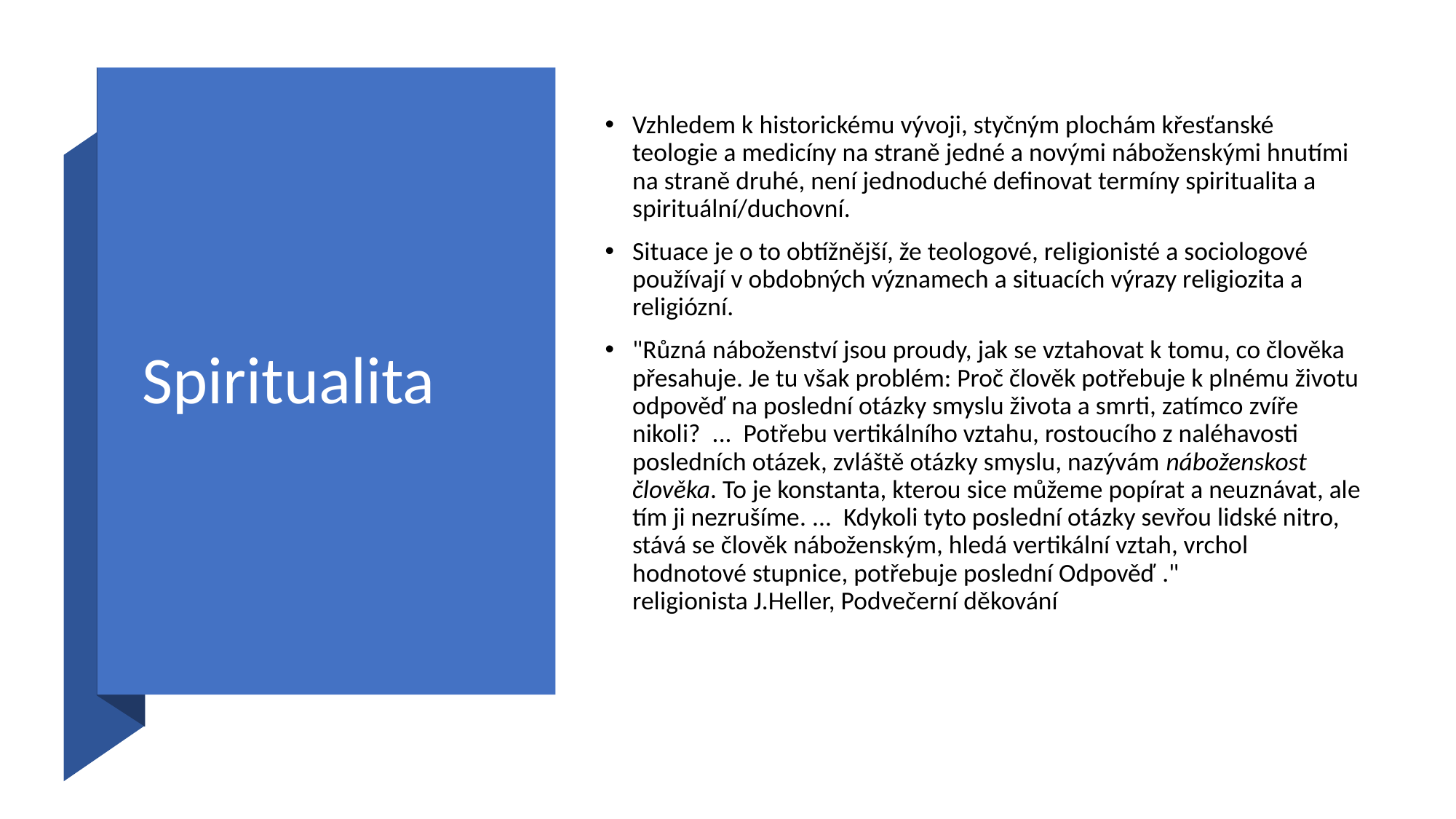

# Spiritualita
Vzhledem k historickému vývoji, styčným plochám křesťanské teologie a medicíny na straně jedné a novými náboženskými hnutími na straně druhé, není jednoduché definovat termíny spiritualita a spirituální/duchovní.
Situace je o to obtížnější, že teologové, religionisté a sociologové používají v obdobných významech a situacích výrazy religiozita a religiózní.
"Různá náboženství jsou proudy, jak se vztahovat k tomu, co člověka přesahuje. Je tu však problém: Proč člověk potřebuje k plnému životu odpověď na poslední otázky smyslu života a smrti, zatímco zvíře nikoli?  ...  Potřebu vertikálního vztahu, rostoucího z naléhavosti posledních otázek, zvláště otázky smyslu, nazývám náboženskost člověka. To je konstanta, kterou sice můžeme popírat a neuznávat, ale tím ji nezrušíme. ...  Kdykoli tyto poslední otázky sevřou lidské nitro, stává se člověk náboženským, hledá vertikální vztah, vrchol hodnotové stupnice, potřebuje poslední Odpověď ."             religionista J.Heller, Podvečerní děkování